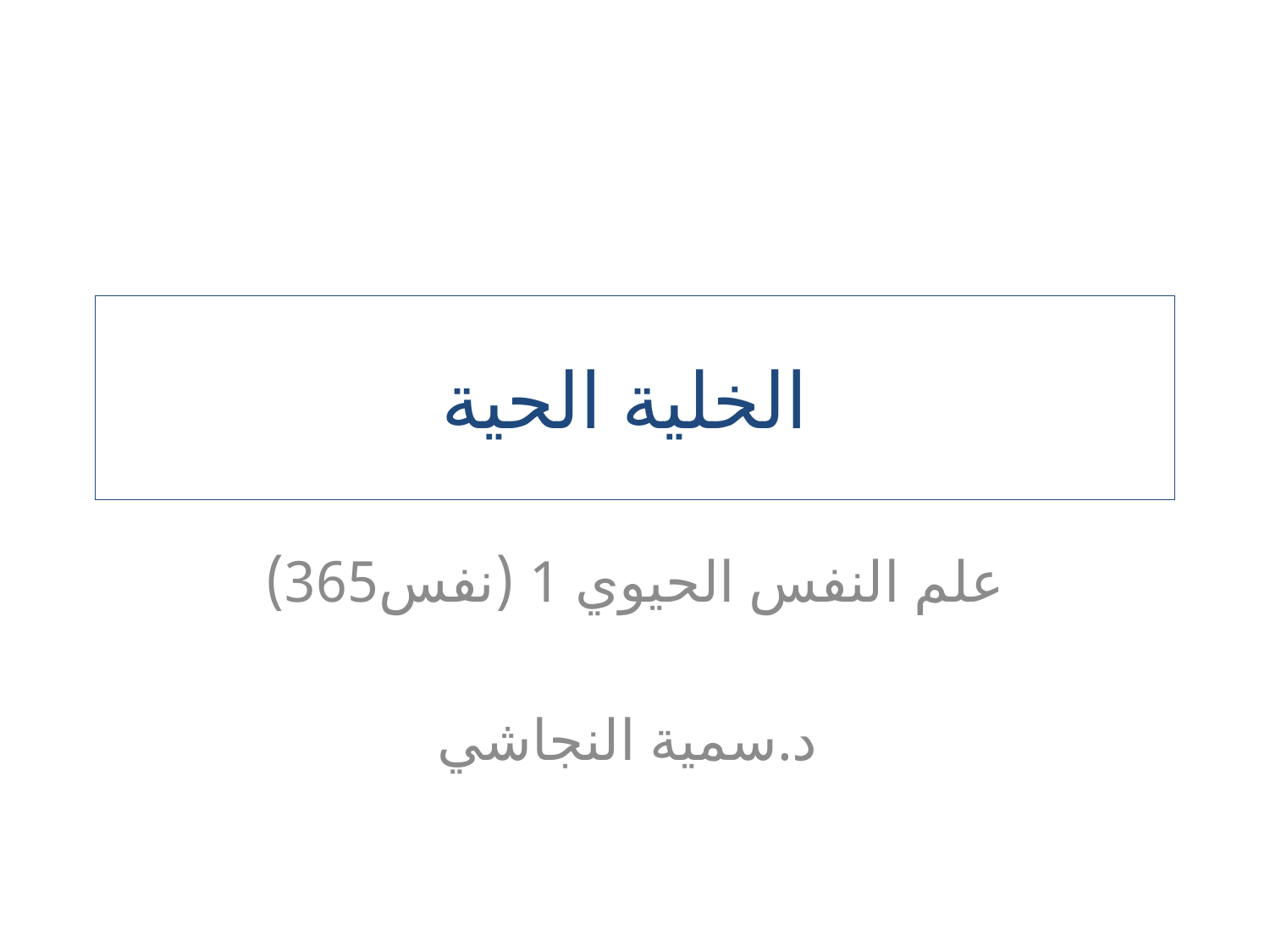

# الخلية الحية
علم النفس الحيوي 1 (نفس365)

د.سمية النجاشي